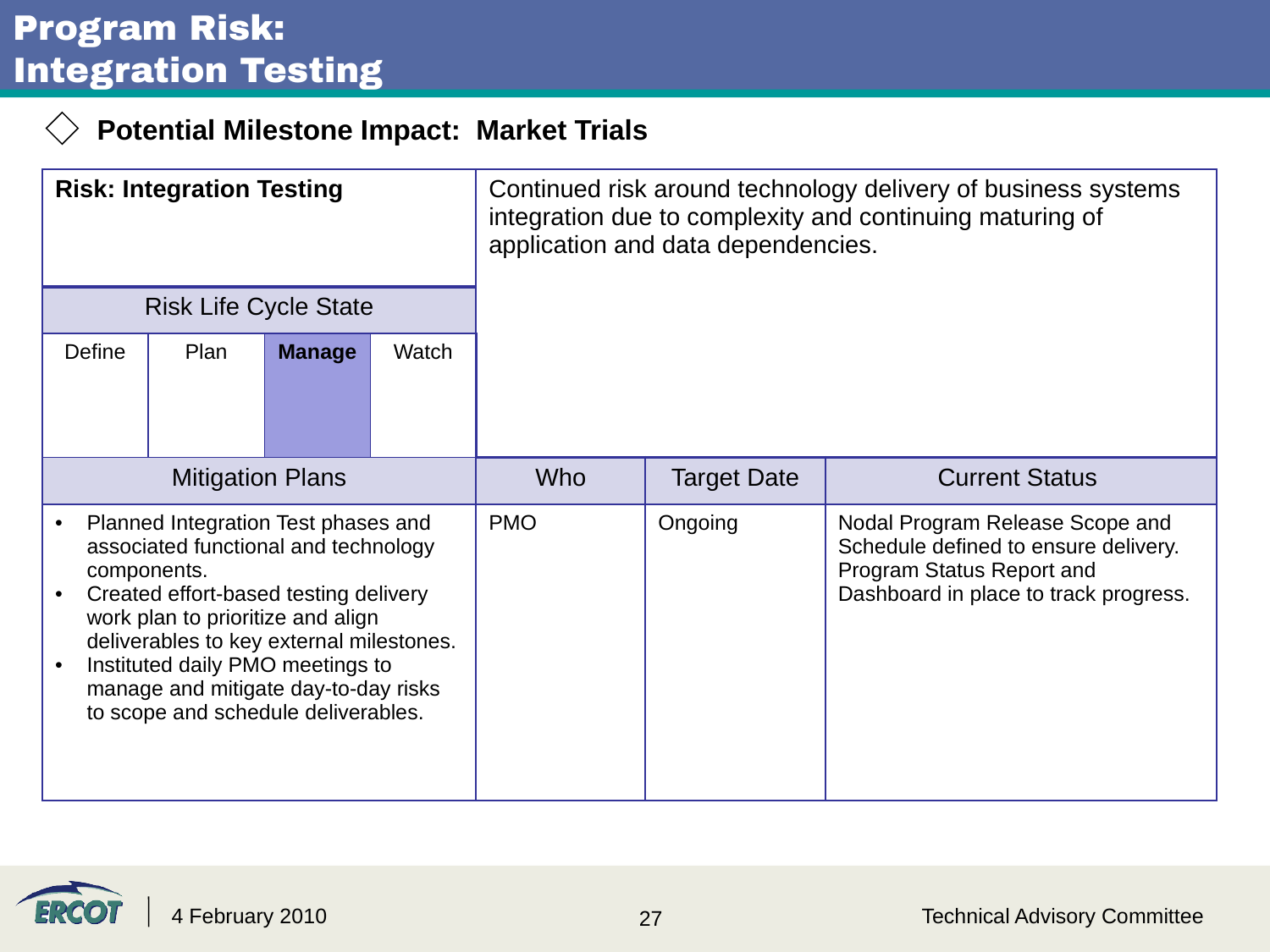

# Program Risk: Integration Testing
Potential Milestone Impact:  Market Trials

| Risk: Integration Testing |  |  |  | Continued risk around technology delivery of business systems integration due to complexity and continuing maturing of application and data dependencies. |  |  |
| --- | --- | --- | --- | --- | --- | --- |
| Risk Life Cycle State |  |  |  |  |  |  |
| Define | Plan | Manage | Watch |  |  |  |
| Mitigation Plans |  |  |  | Who | Target Date | Current Status |
| Planned Integration Test phases and associated functional and technology components. Created effort-based testing delivery work plan to prioritize and align deliverables to key external milestones. Instituted daily PMO meetings to manage and mitigate day-to-day risks to scope and schedule deliverables. |  |  |  | PMO | Ongoing | Nodal Program Release Scope and Schedule defined to ensure delivery. Program Status Report and Dashboard in place to track progress. |
4 February 2010
Technical Advisory Committee